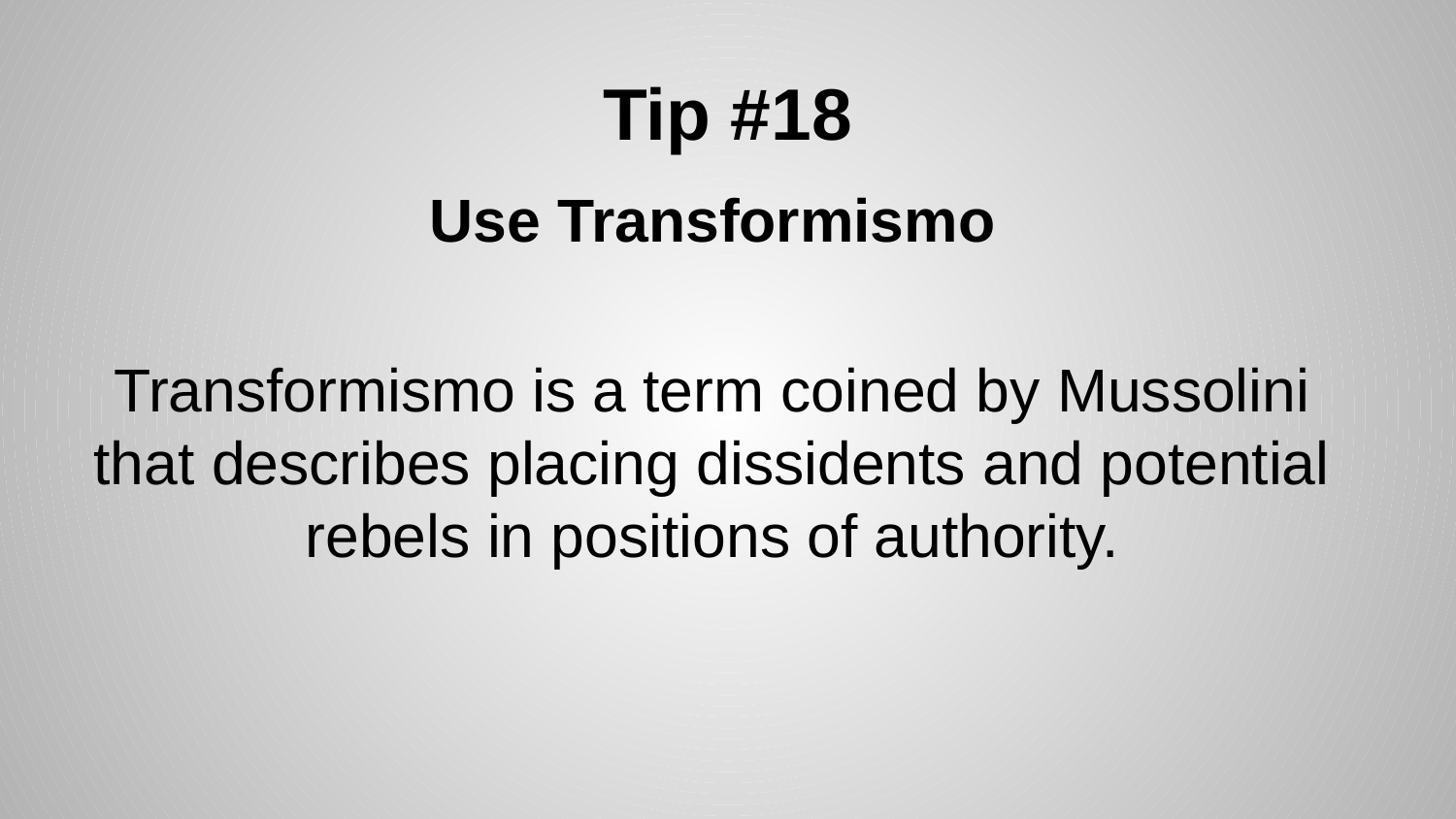

# Tip #18

Use Transformismo

Transformismo is a term coined by Mussolini that describes placing dissidents and potential rebels in positions of authority.